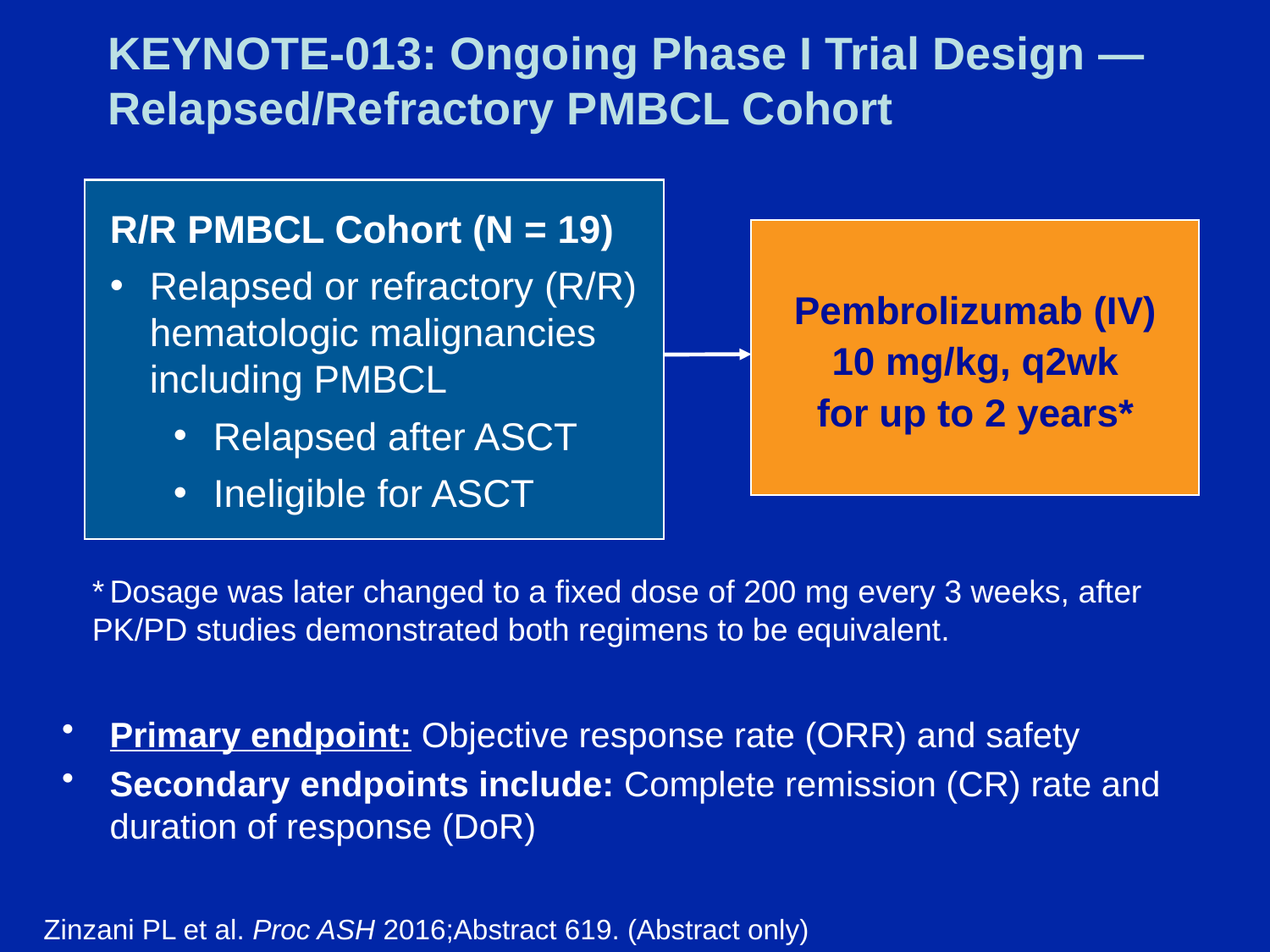

# KEYNOTE-013: Ongoing Phase I Trial Design — Relapsed/Refractory PMBCL Cohort
R/R PMBCL Cohort (N = 19)
Relapsed or refractory (R/R) hematologic malignancies including PMBCL
Relapsed after ASCT
Ineligible for ASCT
Pembrolizumab (IV)
10 mg/kg, q2wk
for up to 2 years*

* Dosage was later changed to a fixed dose of 200 mg every 3 weeks, after PK/PD studies demonstrated both regimens to be equivalent.
Primary endpoint: Objective response rate (ORR) and safety
Secondary endpoints include: Complete remission (CR) rate and duration of response (DoR)
Zinzani PL et al. Proc ASH 2016;Abstract 619. (Abstract only)